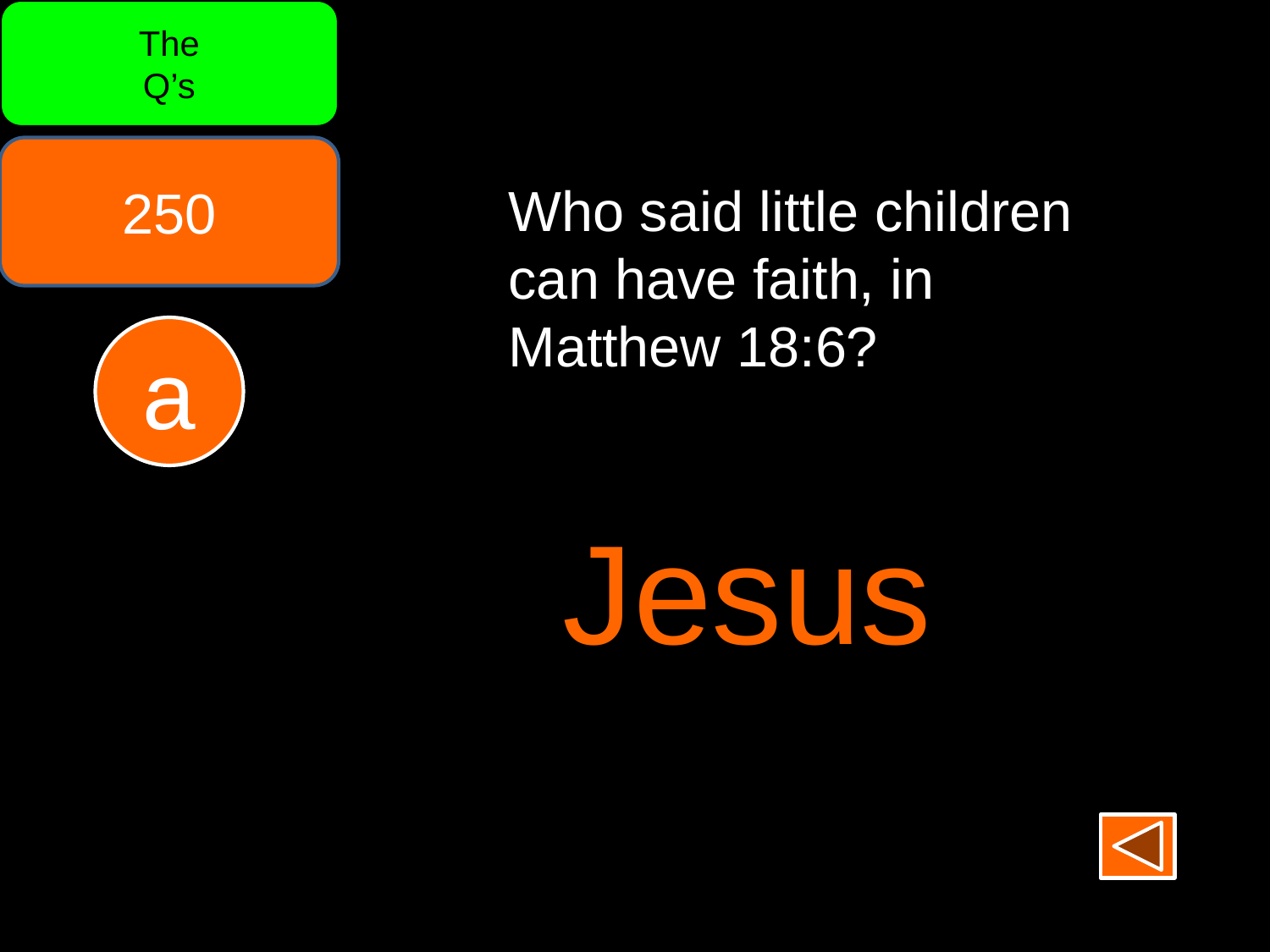

The
Q’s
250
Who said little children
can have faith, in
Matthew 18:6?
a
Jesus